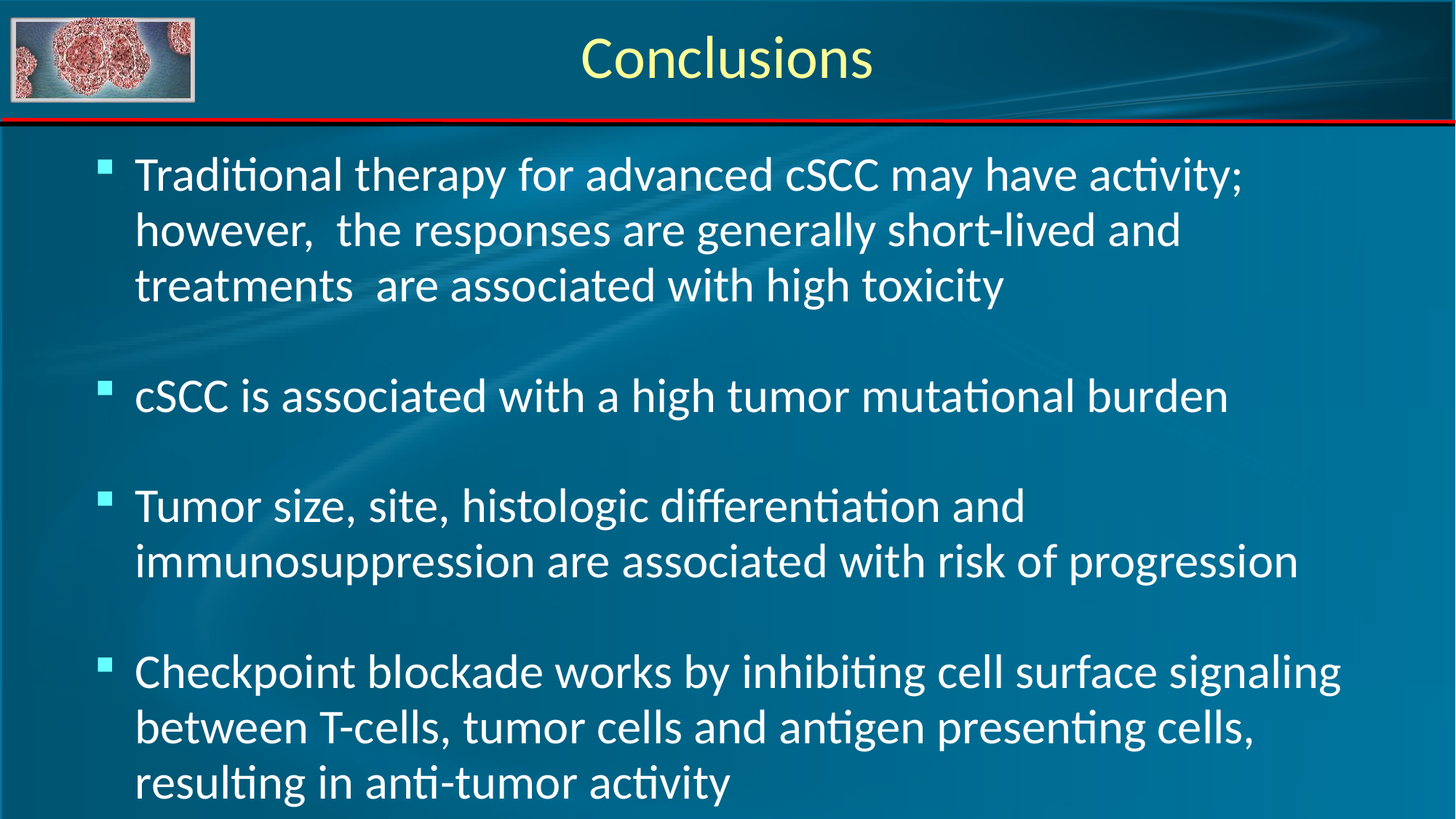

# Conclusions
Traditional therapy for advanced cSCC may have activity; however,  the responses are generally short-lived and treatments  are associated with high toxicity

cSCC is associated with a high tumor mutational burden

Tumor size, site, histologic differentiation and immunosuppression are associated with risk of progression

Checkpoint blockade works by inhibiting cell surface signaling between T-cells, tumor cells and antigen presenting cells, resulting in anti-tumor activity